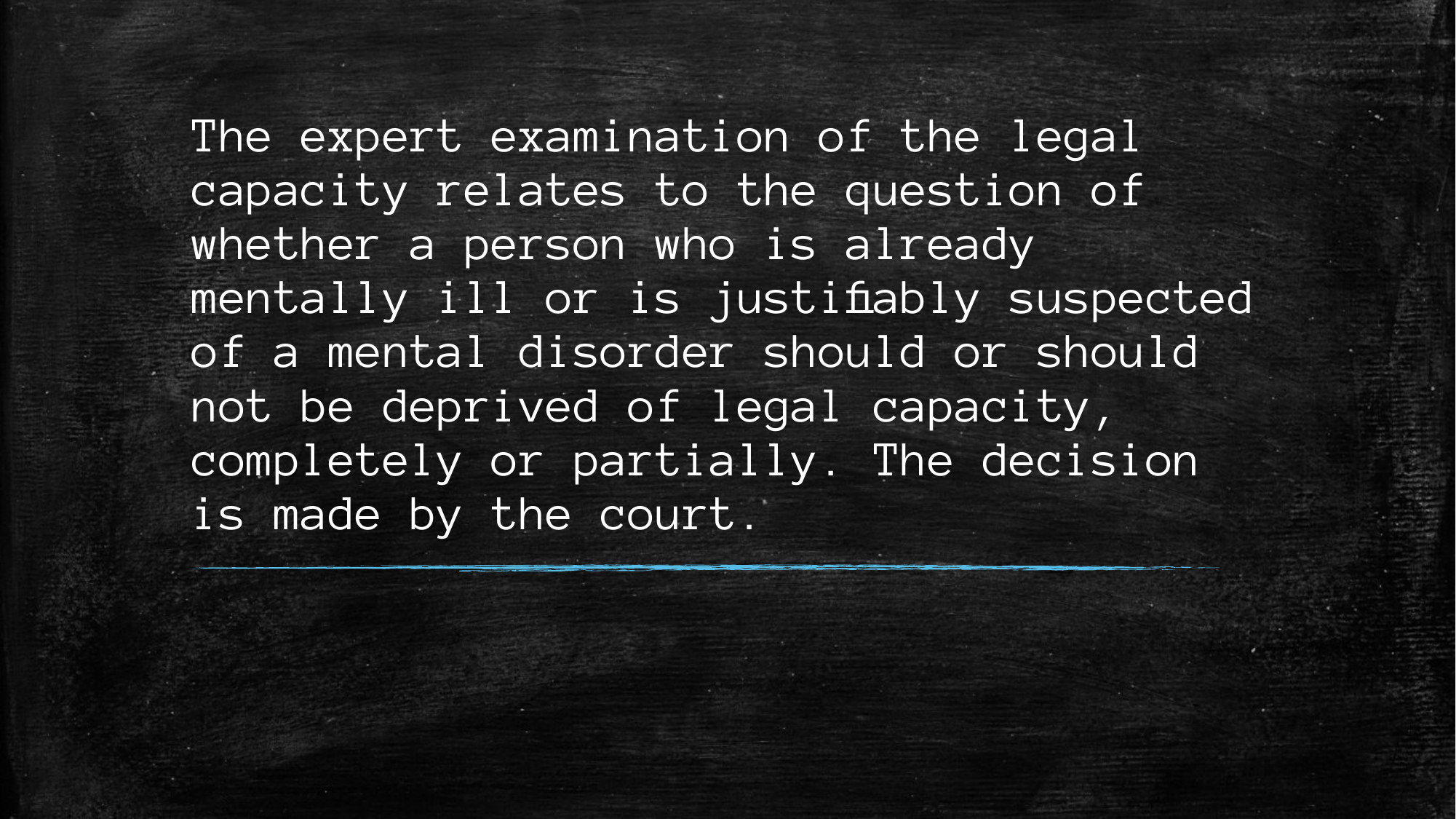

# The expert examination of the legal capacity relates to the question of whether a person who is already mentally ill or is justiﬁably suspected of a mental disorder should or should not be deprived of legal capacity, completely or partially. The decision is made by the court.